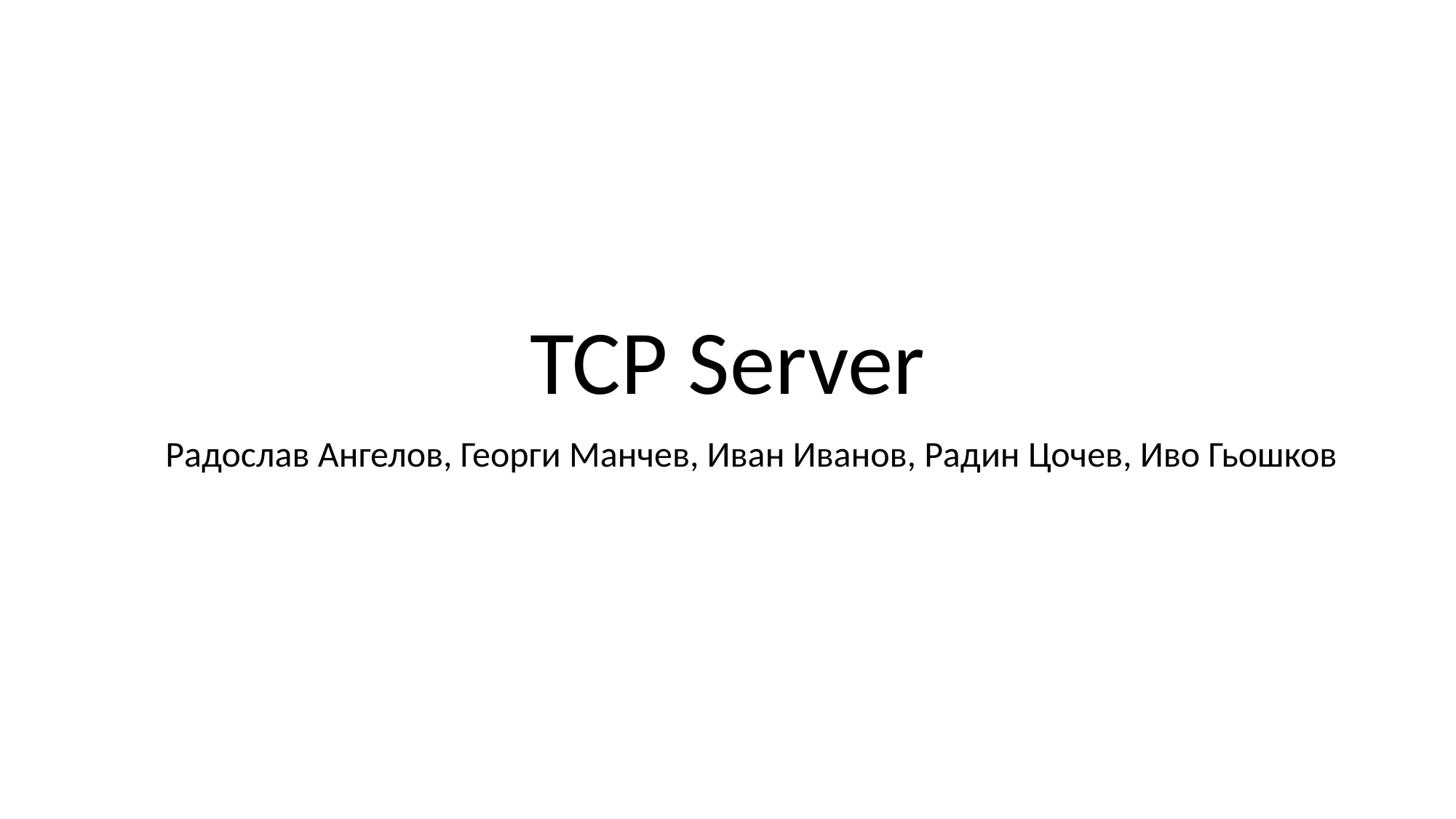

# TCP Server
Радослав Ангелов, Георги Манчев, Иван Иванов, Радин Цочев, Иво Гьошков